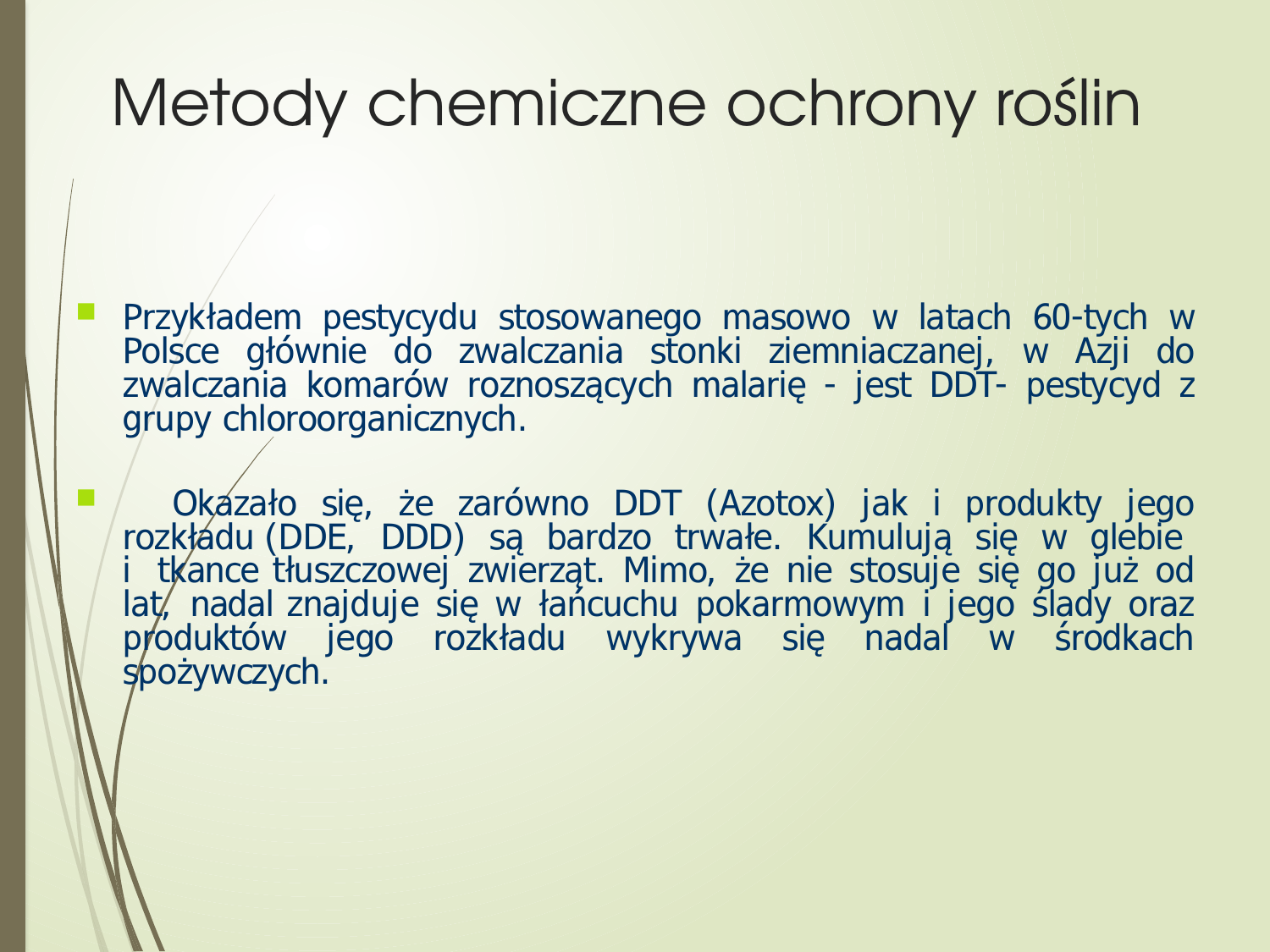

Metody chemiczne ochrony roślin
Przykładem pestycydu stosowanego masowo w latach 60-tych w Polsce  głównie  do  zwalczania  stonki  ziemniaczanej,  w  Azji  do zwalczania komarów roznoszących malarię - jest DDT- pestycyd z grupy chloroorganicznych.

	Okazało się, że zarówno DDT (Azotox) jak i produkty jego rozkładu (DDE,  DDD)  są  bardzo  trwałe.  Kumulują  się  w  glebie  i  tkance tłuszczowej zwierząt. Mimo, że nie stosuje się go już od lat, nadal znajduje się w łańcuchu pokarmowym i jego ślady oraz produktów jego rozkładu wykrywa się nadal w środkach spożywczych.